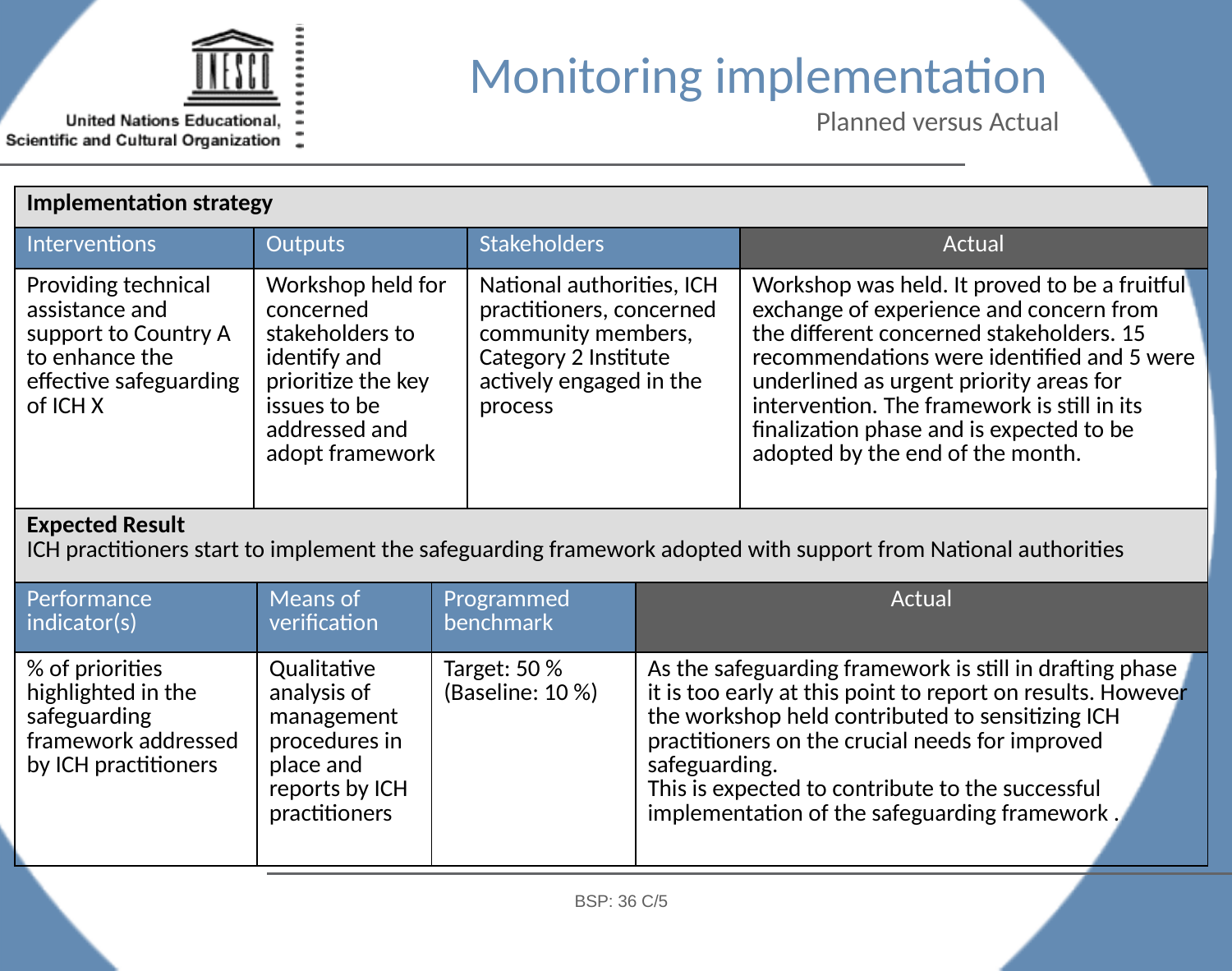

Monitoring implementation
Planned versus Actual
| Implementation strategy |  |  |  |
| --- | --- | --- | --- |
| Interventions | Outputs | Stakeholders | Actual |
| Providing technical assistance and support to Country A to enhance the effective safeguarding of ICH X | Workshop held for concerned stakeholders to identify and prioritize the key issues to be addressed and adopt framework | National authorities, ICH practitioners, concerned community members, Category 2 Institute actively engaged in the process | Workshop was held. It proved to be a fruitful exchange of experience and concern from the different concerned stakeholders. 15 recommendations were identified and 5 were underlined as urgent priority areas for intervention. The framework is still in its finalization phase and is expected to be adopted by the end of the month. |
| Expected Result ICH practitioners start to implement the safeguarding framework adopted with support from National authorities |  |  |  |
| --- | --- | --- | --- |
| Performance indicator(s) | Means of verification | Programmed benchmark | Actual |
| % of priorities highlighted in the safeguarding framework addressed by ICH practitioners | Qualitative analysis of management procedures in place and reports by ICH practitioners | Target: 50 % (Baseline: 10 %) | As the safeguarding framework is still in drafting phase it is too early at this point to report on results. However the workshop held contributed to sensitizing ICH practitioners on the crucial needs for improved safeguarding. This is expected to contribute to the successful implementation of the safeguarding framework . |
BSP: 36 C/5